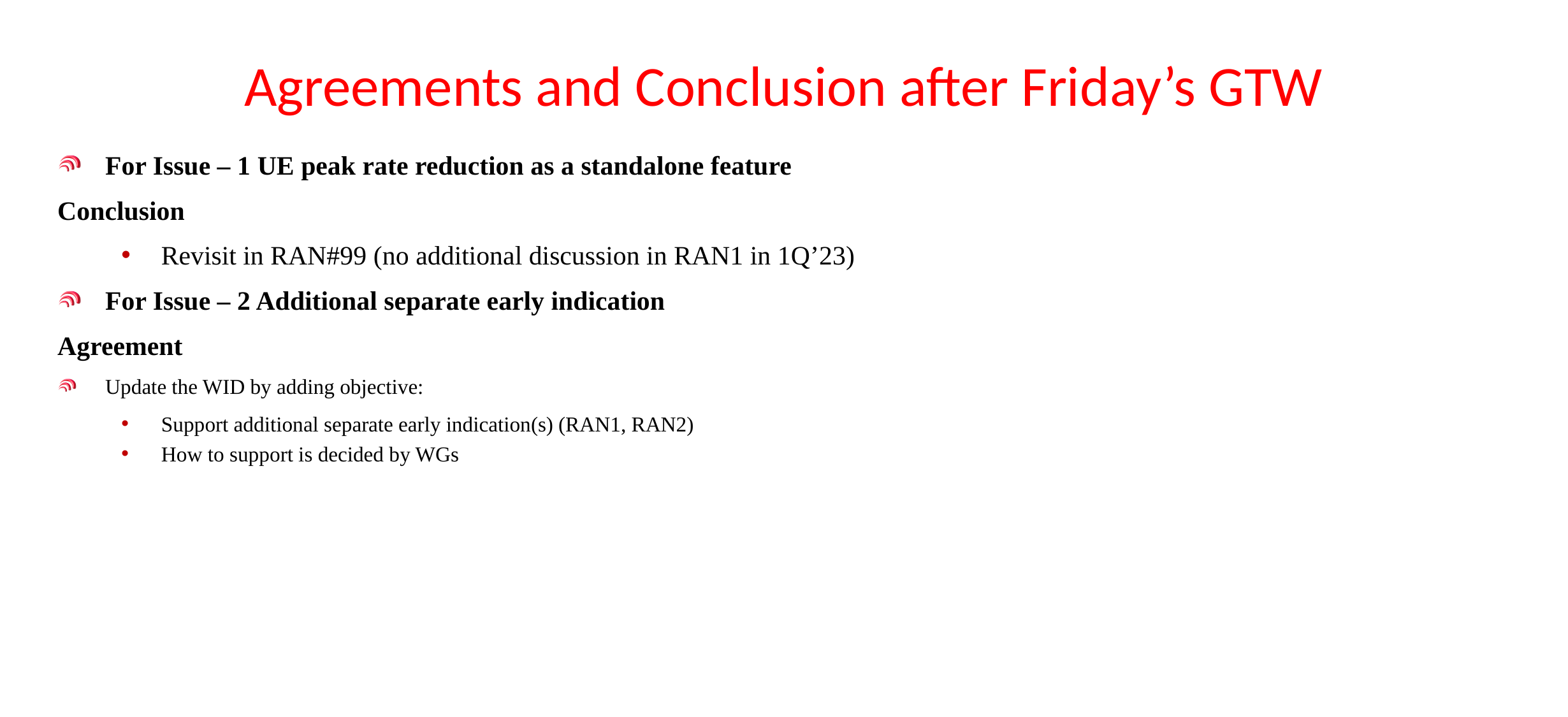

# Agreements and Conclusion after Friday’s GTW
For Issue – 1 UE peak rate reduction as a standalone feature
Conclusion
Revisit in RAN#99 (no additional discussion in RAN1 in 1Q’23)
For Issue – 2 Additional separate early indication
Agreement
Update the WID by adding objective:
Support additional separate early indication(s) (RAN1, RAN2)
How to support is decided by WGs